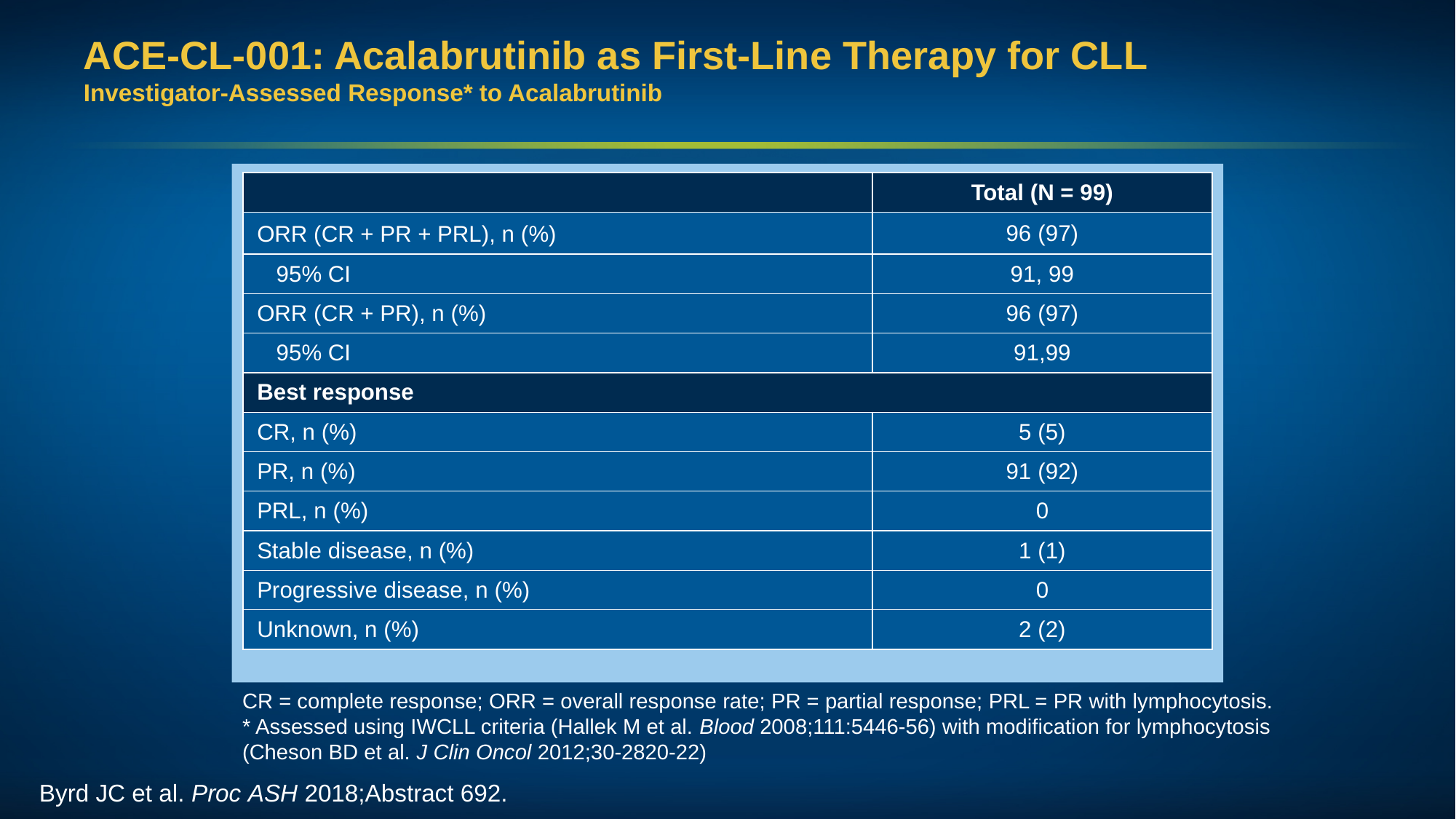

# ACE-CL-001: Acalabrutinib as First-Line Therapy for CLL Investigator-Assessed Response* to Acalabrutinib

|  | Total (N = 99) |
| --- | --- |
| ORR (CR + PR + PRL), n (%) | 96 (97) |
| 95% CI | 91, 99 |
| ORR (CR + PR), n (%) | 96 (97) |
| 95% CI | 91,99 |
| Best response |  |
| CR, n (%) | 5 (5) |
| PR, n (%) | 91 (92) |
| PRL, n (%) | 0 |
| Stable disease, n (%) | 1 (1) |
| Progressive disease, n (%) | 0 |
| Unknown, n (%) | 2 (2) |
CR = complete response; ORR = overall response rate; PR = partial response; PRL = PR with lymphocytosis.
* Assessed using IWCLL criteria (Hallek M et al. Blood 2008;111:5446-56) with modification for lymphocytosis (Cheson BD et al. J Clin Oncol 2012;30-2820-22)
Byrd JC et al. Proc ASH 2018;Abstract 692.